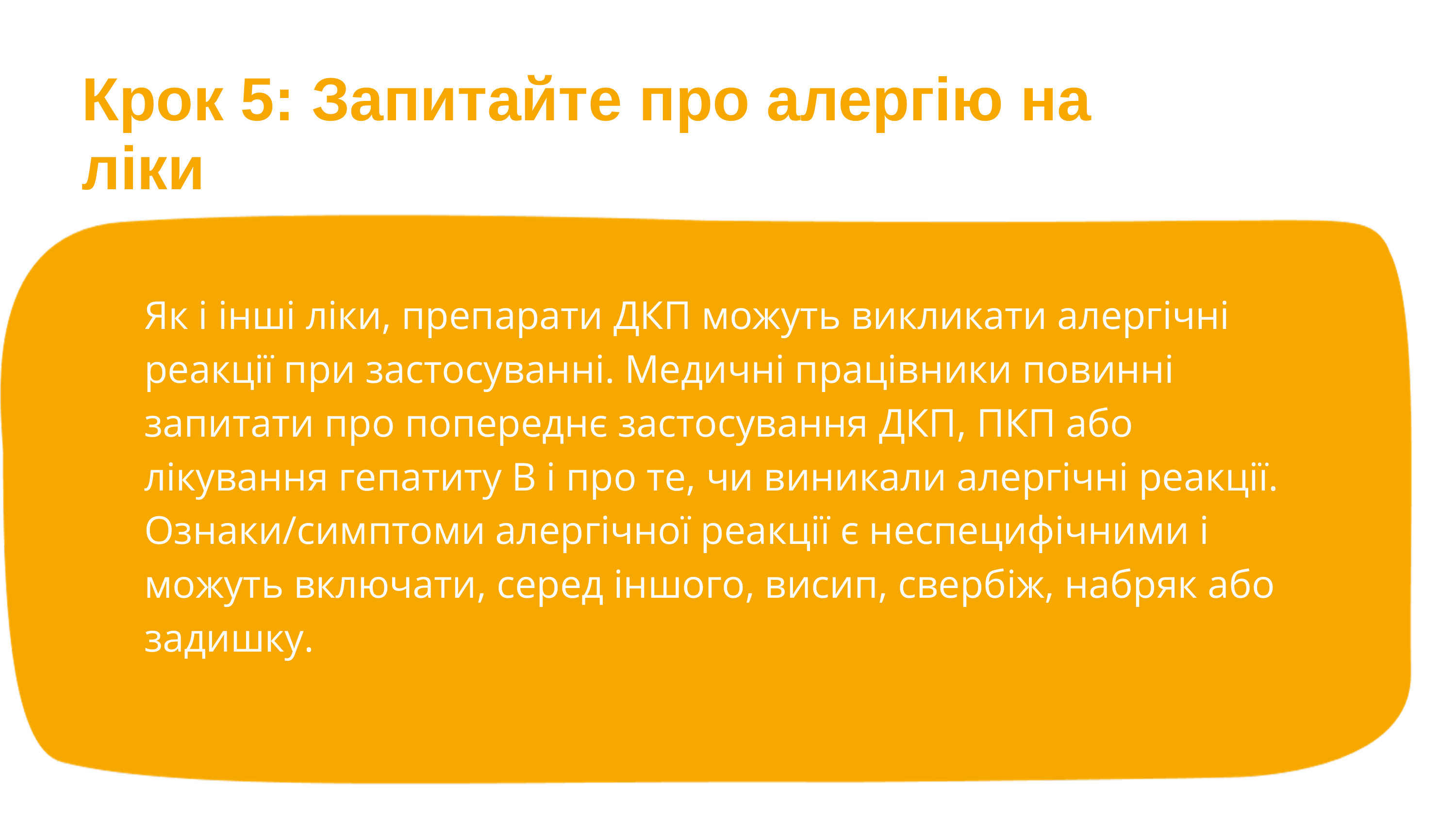

Крок 5: Запитайте про алергію на ліки

Як і інші ліки, препарати ДКП можуть викликати алергічні реакції при застосуванні. Медичні працівники повинні запитати про попереднє застосування ДКП, ПКП або лікування гепатиту В і про те, чи виникали алергічні реакції. Ознаки/симптоми алергічної реакції є неспецифічними і можуть включати, серед іншого, висип, свербіж, набряк або задишку.